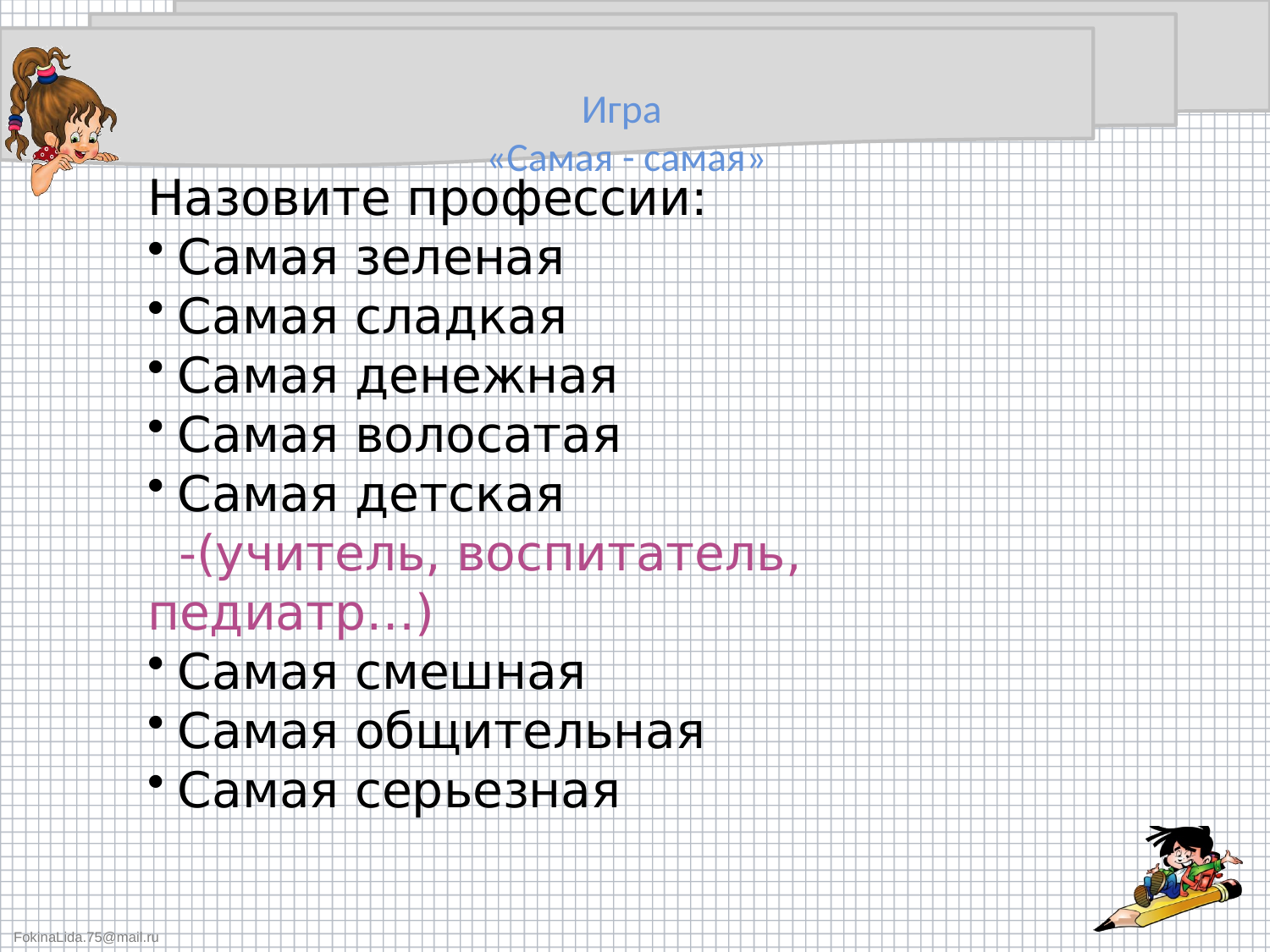

# Игра «Самая - самая»
Назовите профессии:
Самая зеленая
Самая сладкая
Самая денежная
Самая волосатая
Самая детская
  -(учитель, воспитатель, педиатр…)
Самая смешная
Самая общительная
Самая серьезная